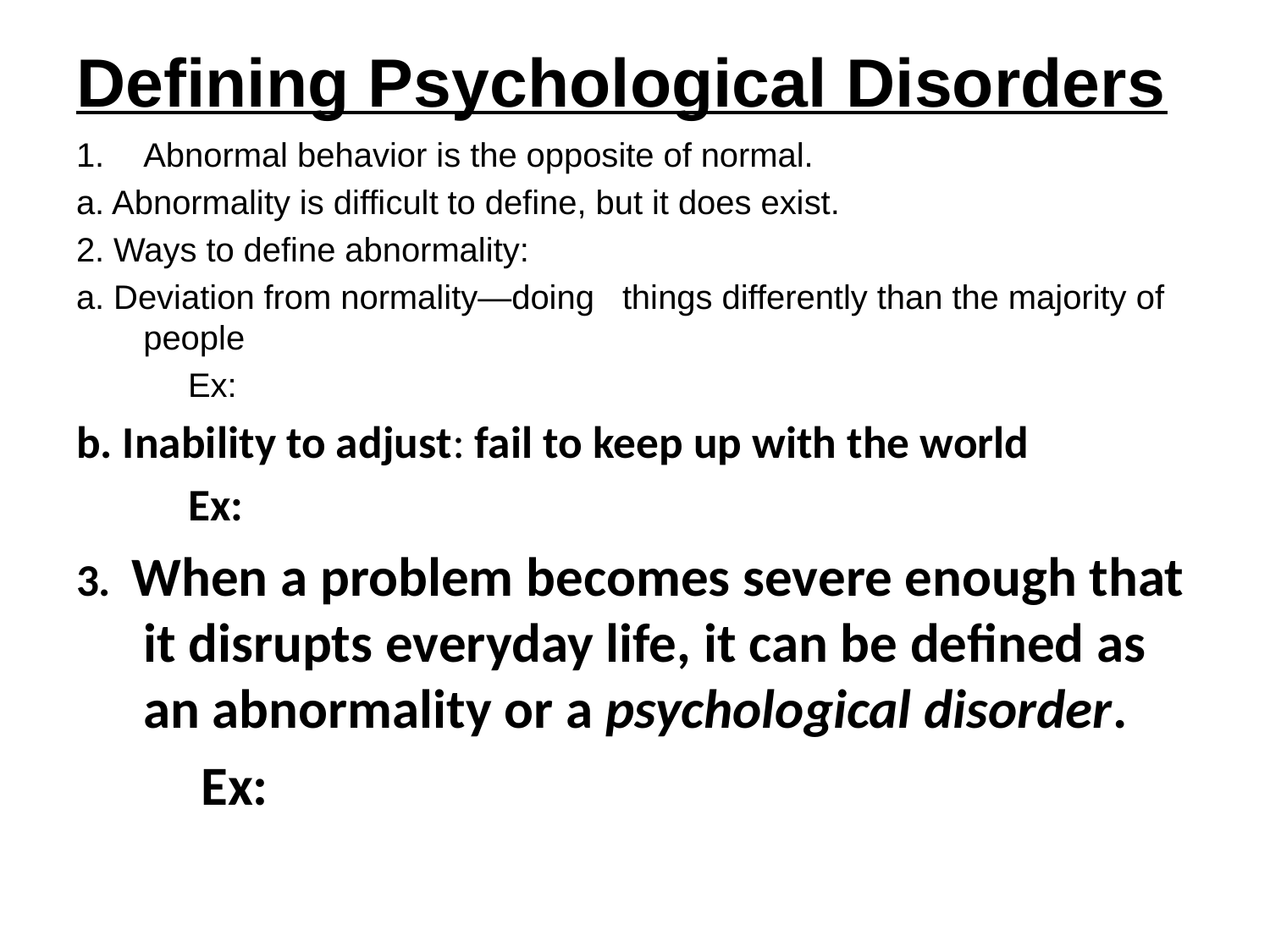

# Defining Psychological Disorders
Abnormal behavior is the opposite of normal.
a. Abnormality is difficult to define, but it does exist.
2. Ways to define abnormality:
a. Deviation from normality—doing   things differently than the majority of people
            Ex:
b. Inability to adjust: fail to keep up with the world
           Ex:
3.  When a problem becomes severe enough that it disrupts everyday life, it can be defined as an abnormality or a psychological disorder.
          Ex: